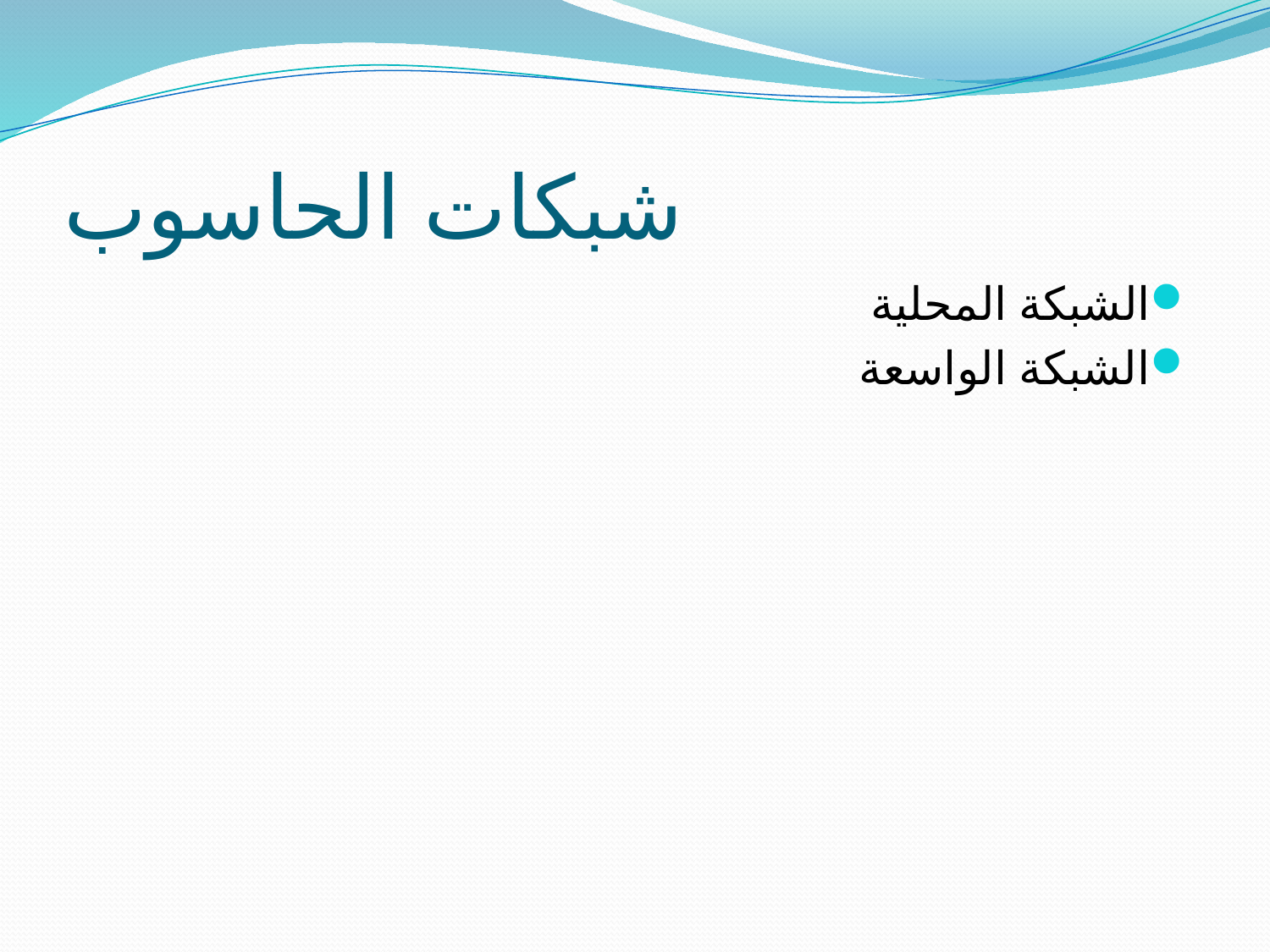

# شبكات الحاسوب
الشبكة المحلية
الشبكة الواسعة